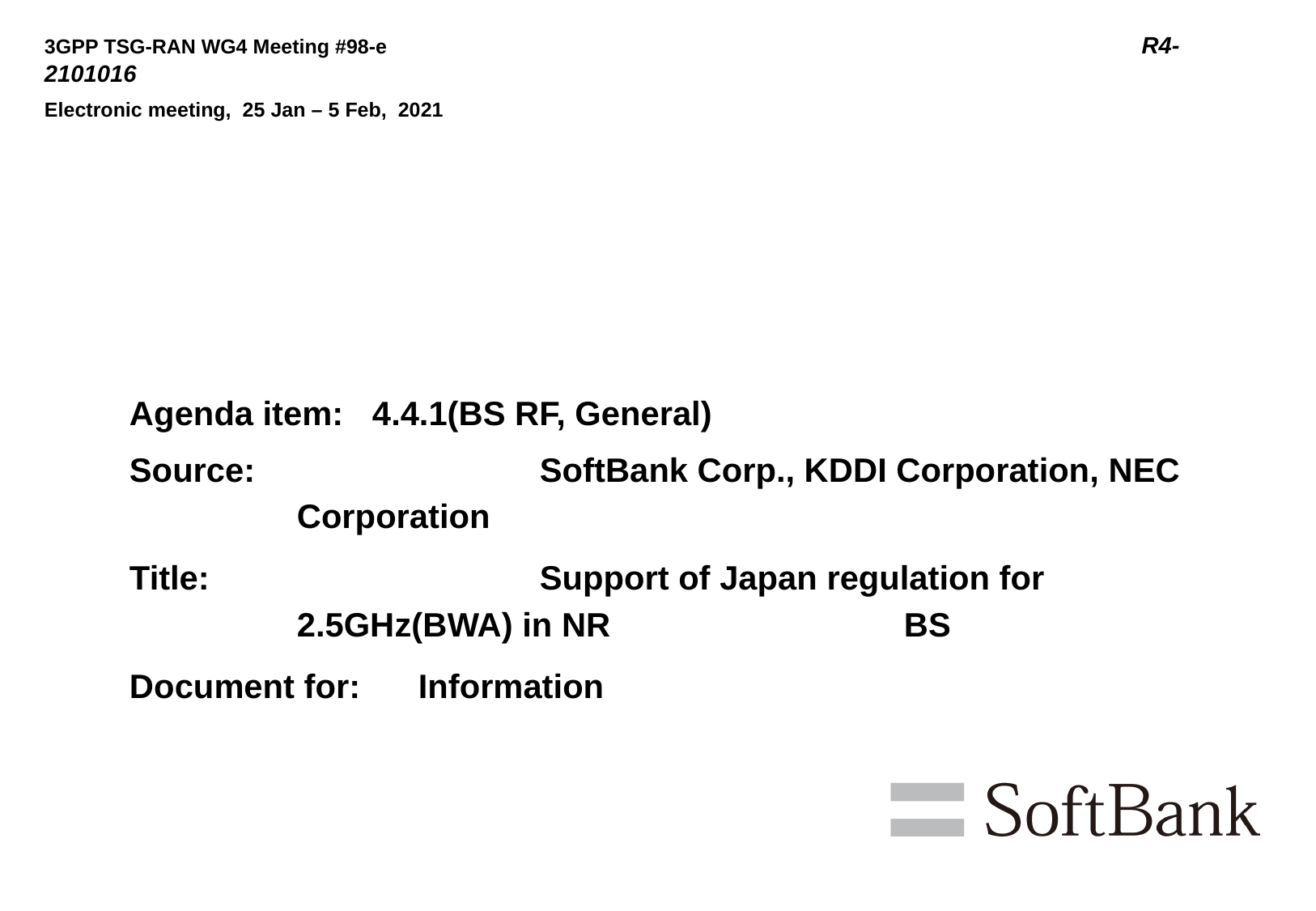

3GPP TSG-RAN WG4 Meeting #98-e	                                                                                                              R4-2101016
Electronic meeting,  25 Jan – 5 Feb,  2021
Agenda item:	4.4.1(BS RF, General)
Source:			SoftBank Corp., KDDI Corporation, NEC Corporation
Title:			Support of Japan regulation for 2.5GHz(BWA) in NR 			BS
Document for:	Information